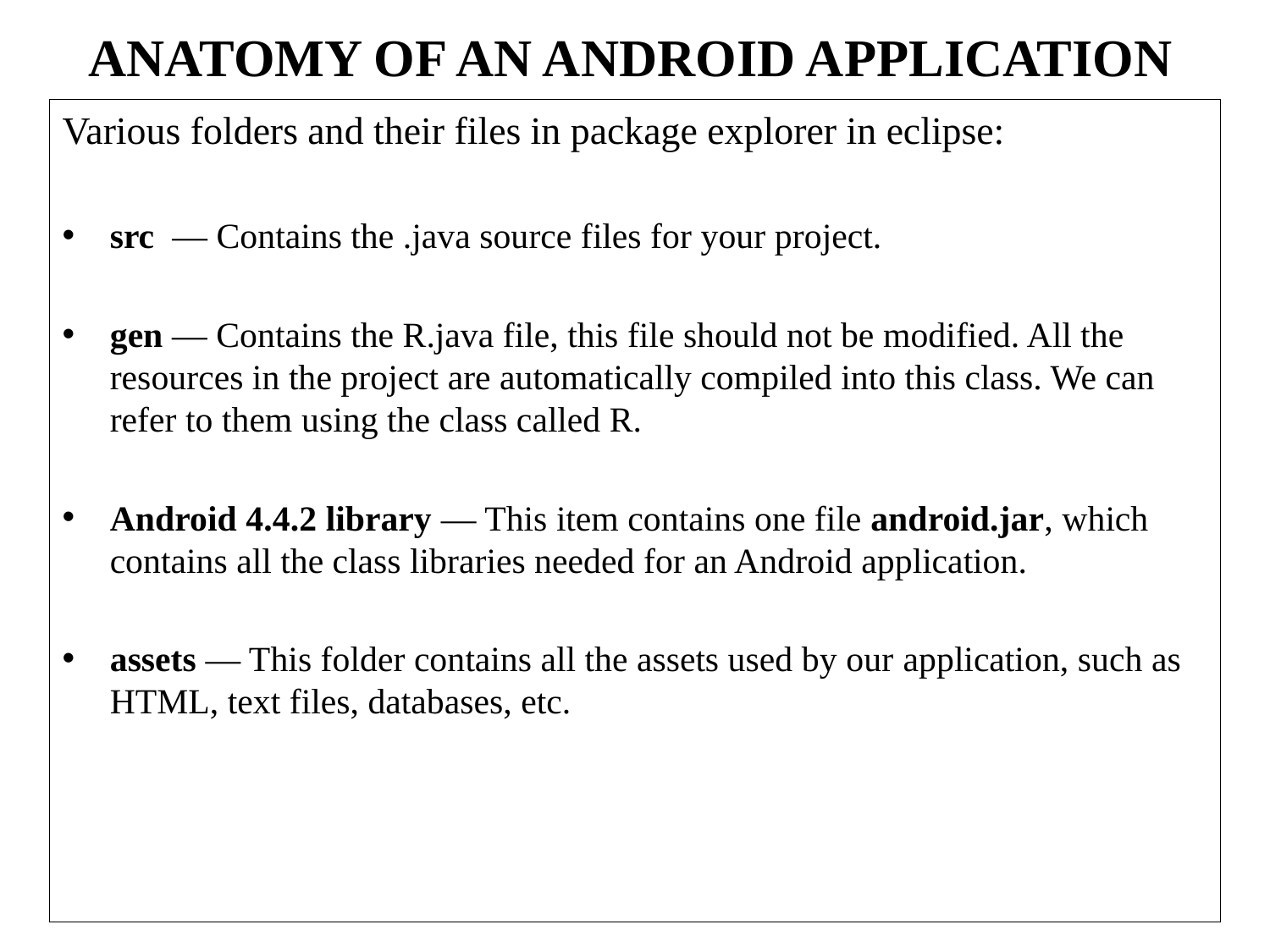

# ANATOMY OF AN ANDROID APPLICATION
Various folders and their files in package explorer in eclipse:

src  — Contains the .java source files for your project.

gen — Contains the R.java file, this file should not be modified. All the resources in the project are automatically compiled into this class. We can refer to them using the class called R.

Android 4.4.2 library — This item contains one file android.jar, which contains all the class libraries needed for an Android application.

assets — This folder contains all the assets used by our application, such as HTML, text files, databases, etc.